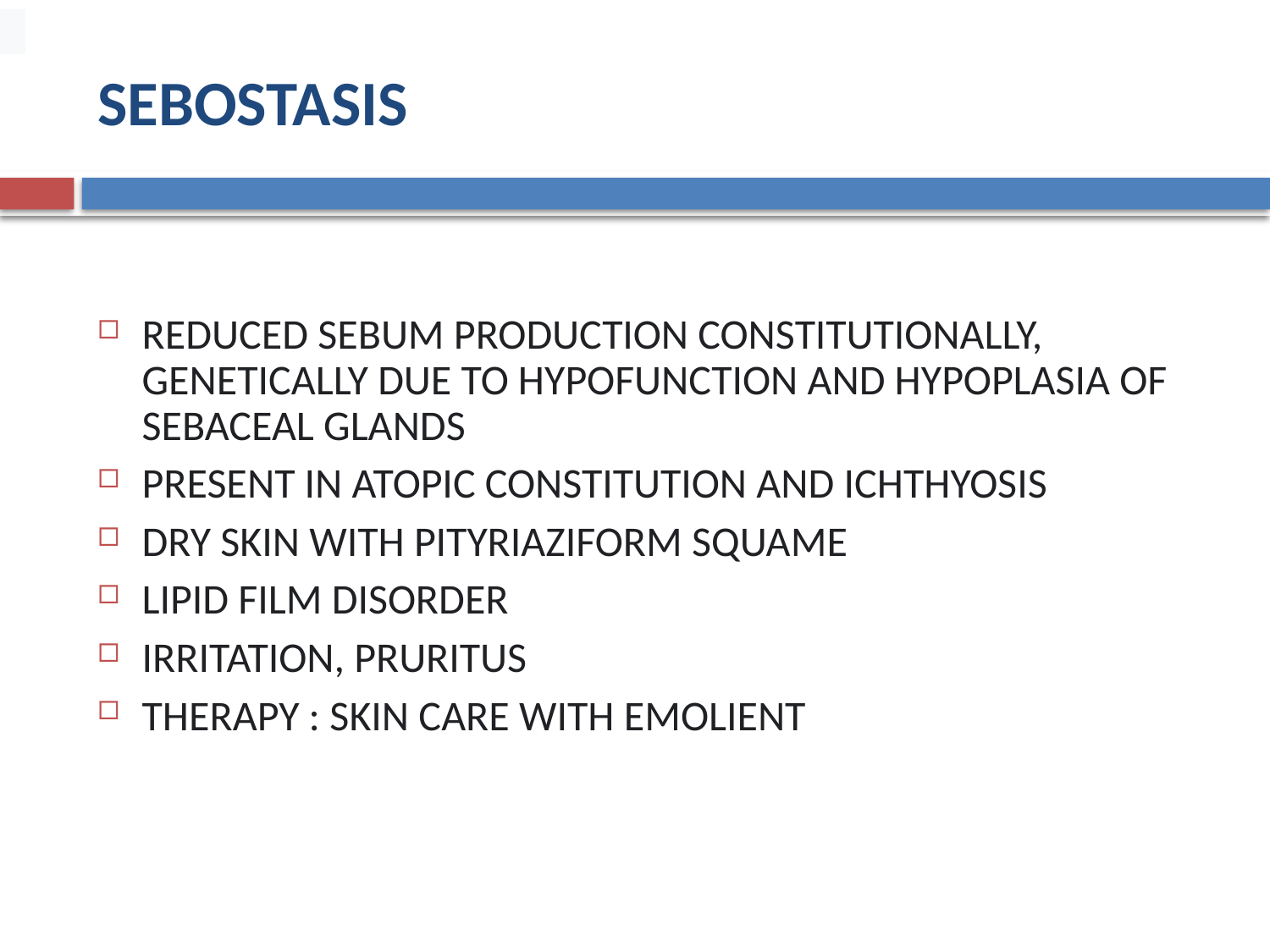

# SEBOSTASIS
REDUCED SEBUM PRODUCTION CONSTITUTIONALLY, GENETICALLY DUE TO HYPOFUNCTION AND HYPOPLASIA OF SEBACEAL GLANDS
PRESENT IN ATOPIC CONSTITUTION AND ICHTHYOSIS
DRY SKIN WITH PITYRIAZIFORM SQUAME
LIPID FILM DISORDER
IRRITATION, PRURITUS
THERAPY : SKIN CARE WITH EMOLIENT